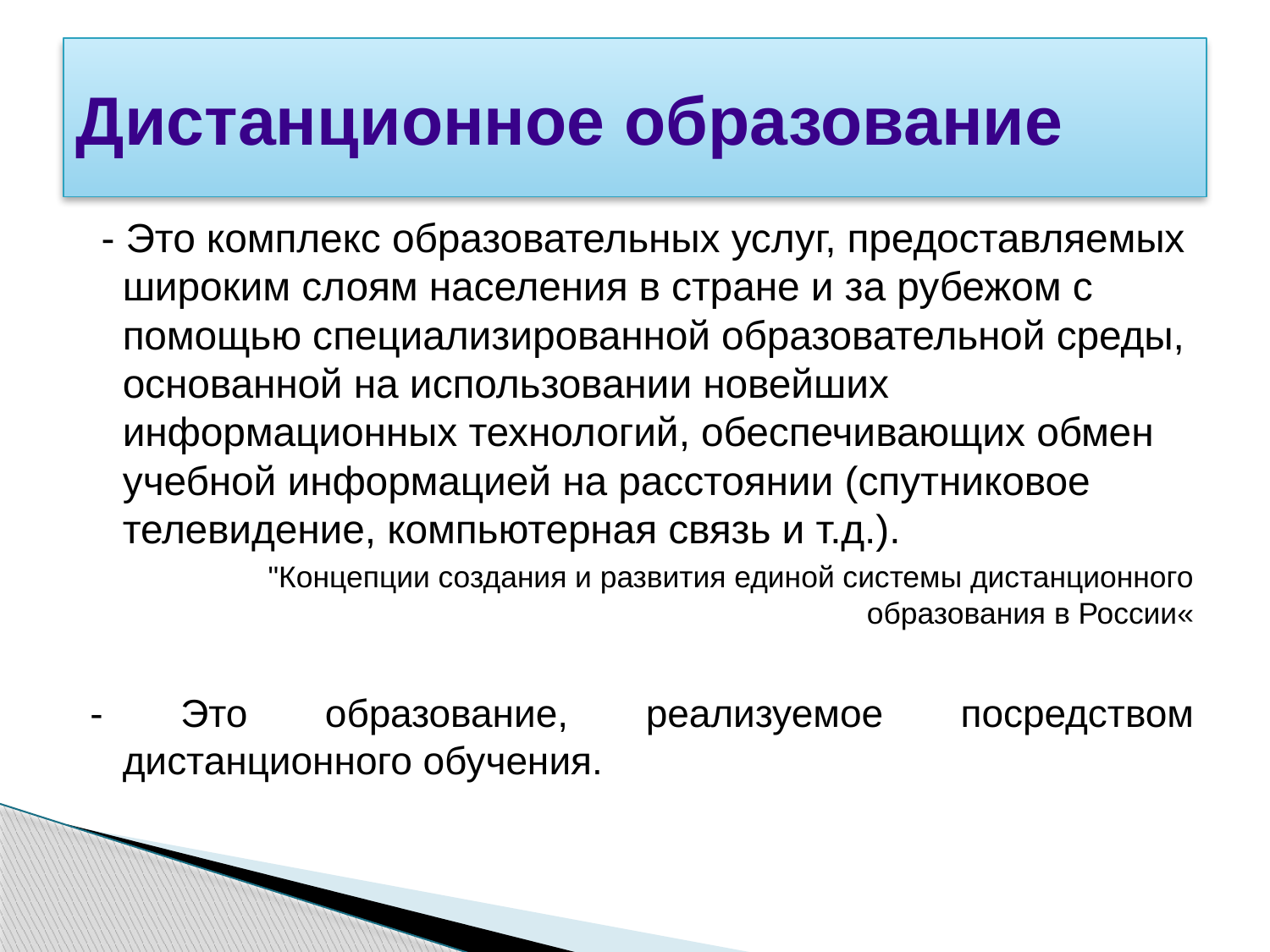

# Дистанционное образование
 - Это комплекс образовательных услуг, предоставляемых широким слоям населения в стране и за рубежом с помощью специализированной образовательной среды, основанной на использовании новейших информационных технологий, обеспечивающих обмен учебной информацией на расстоянии (спутниковое телевидение, компьютерная связь и т.д.).
"Концепции создания и развития единой системы дистанционного образования в России«

- Это образование, реализуемое посредством дистанционного обучения.